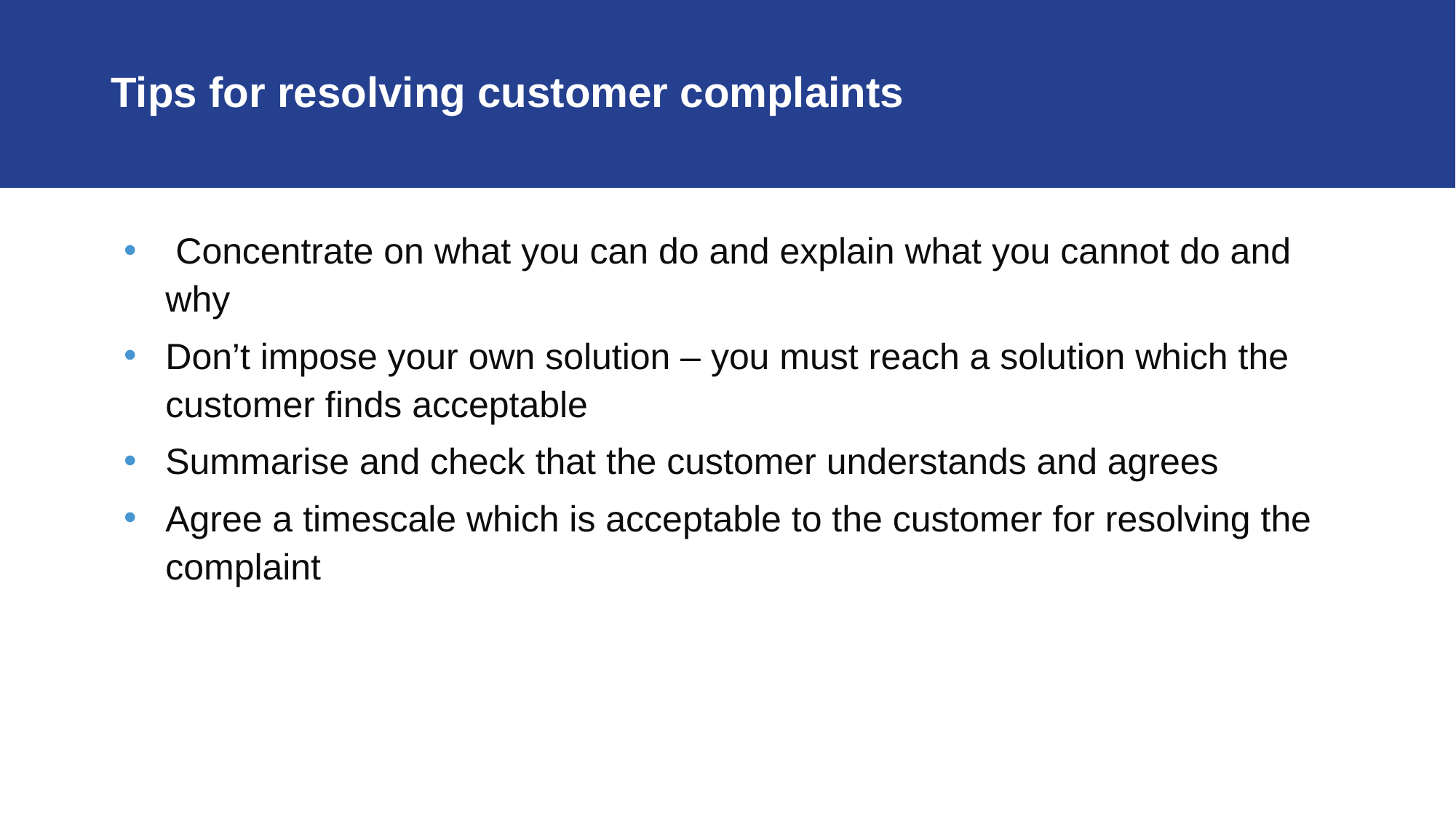

# Tips for resolving customer complaints
 Concentrate on what you can do and explain what you cannot do and why
Don’t impose your own solution – you must reach a solution which the customer finds acceptable
Summarise and check that the customer understands and agrees
Agree a timescale which is acceptable to the customer for resolving the complaint